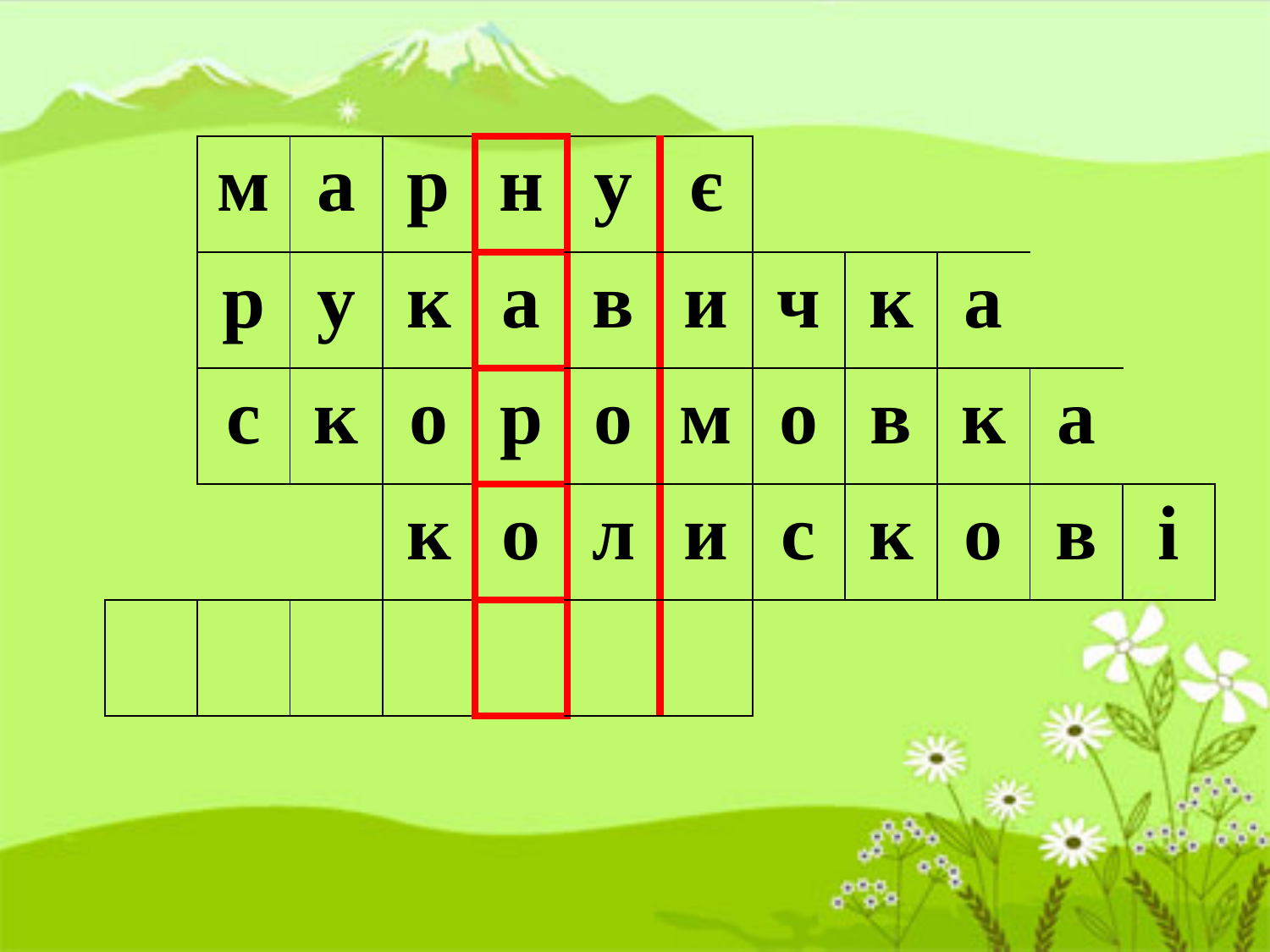

|  | м | а | р | н | у | є |  |  |  |  |  |
| --- | --- | --- | --- | --- | --- | --- | --- | --- | --- | --- | --- |
|  | р | у | к | а | в | и | ч | к | а |  |  |
|  | с | к | о | р | о | м | о | в | к | а |  |
|  |  |  | к | о | л | и | с | к | о | в | і |
|  |  |  |  |  |  |  |  |  |  |  |  |